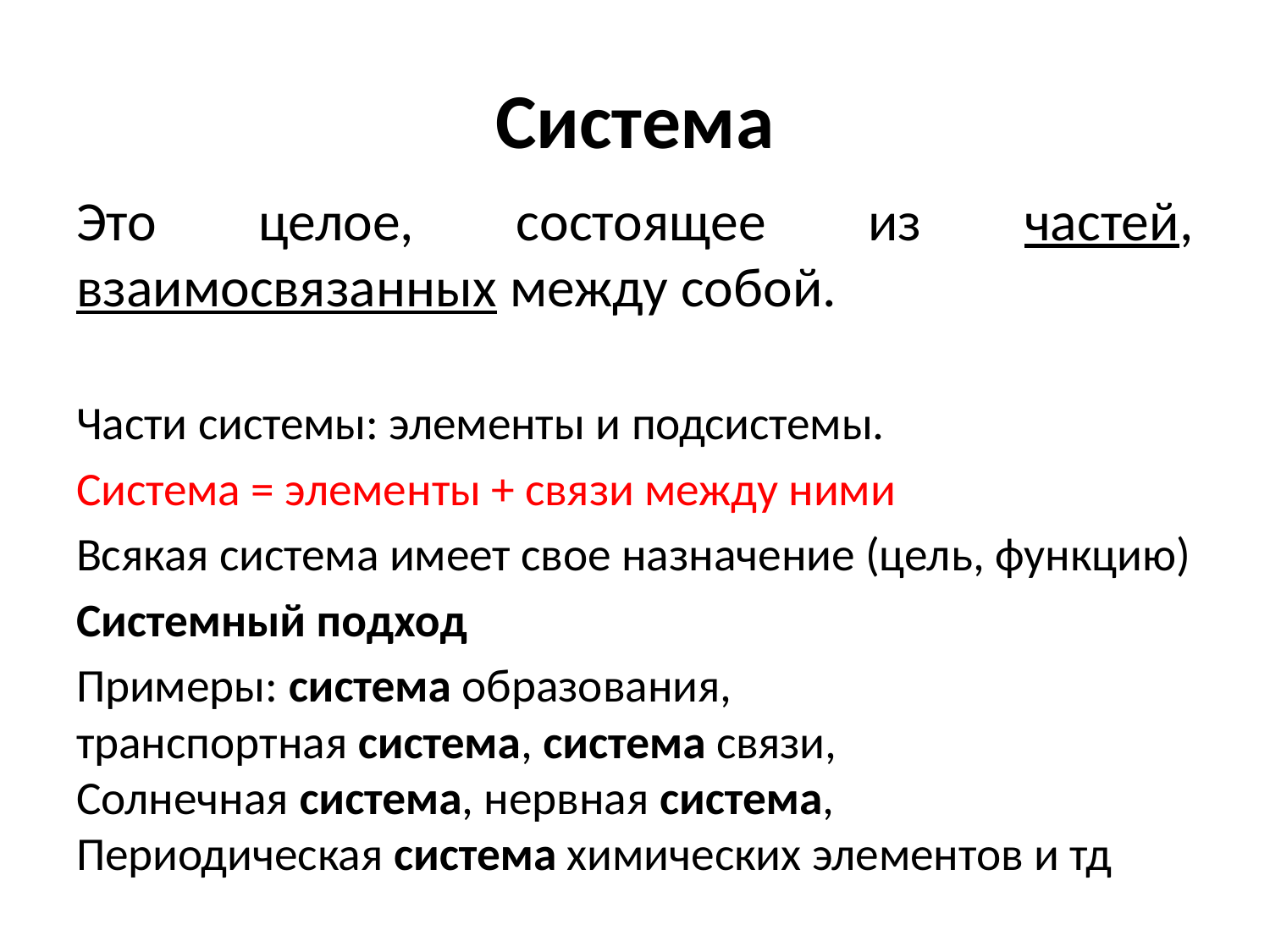

# Система
Это целое, состоящее из частей, взаимосвязанных между собой.

Части системы: элементы и подсистемы.
Система = элементы + связи между ними
Всякая система имеет свое назначение (цель, функцию)
Системный подход
Примеры: система образования, транспортная система, система связи, Солнечная система, нервная система, Периодическая система химических элементов и тд